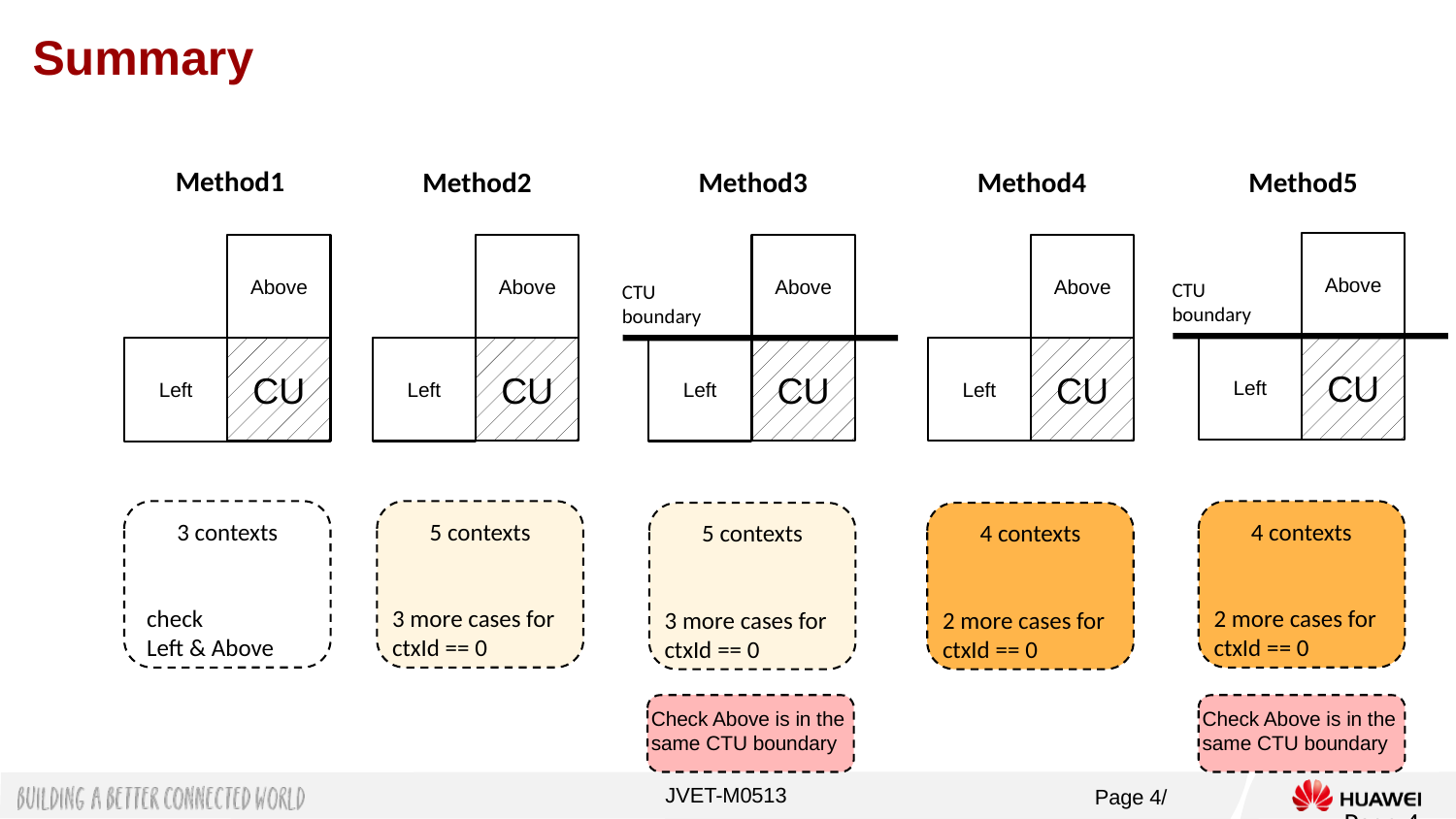

# Summary
Method1
Method2
Method3
Method4
Method5
Above
Above
Above
Above
Above
CTU
boundary
CTU
boundary
CU
Left
CU
Left
CU
CU
CU
Left
Left
Left
3 contexts

check
Left & Above

5 contexts

3 more cases for ctxId == 0
4 contexts

2 more cases for ctxId == 0
5 contexts

3 more cases for ctxId == 0
4 contexts

2 more cases for ctxId == 0

Check Above is in the
same CTU boundary
Check Above is in the
same CTU boundary

Page 4